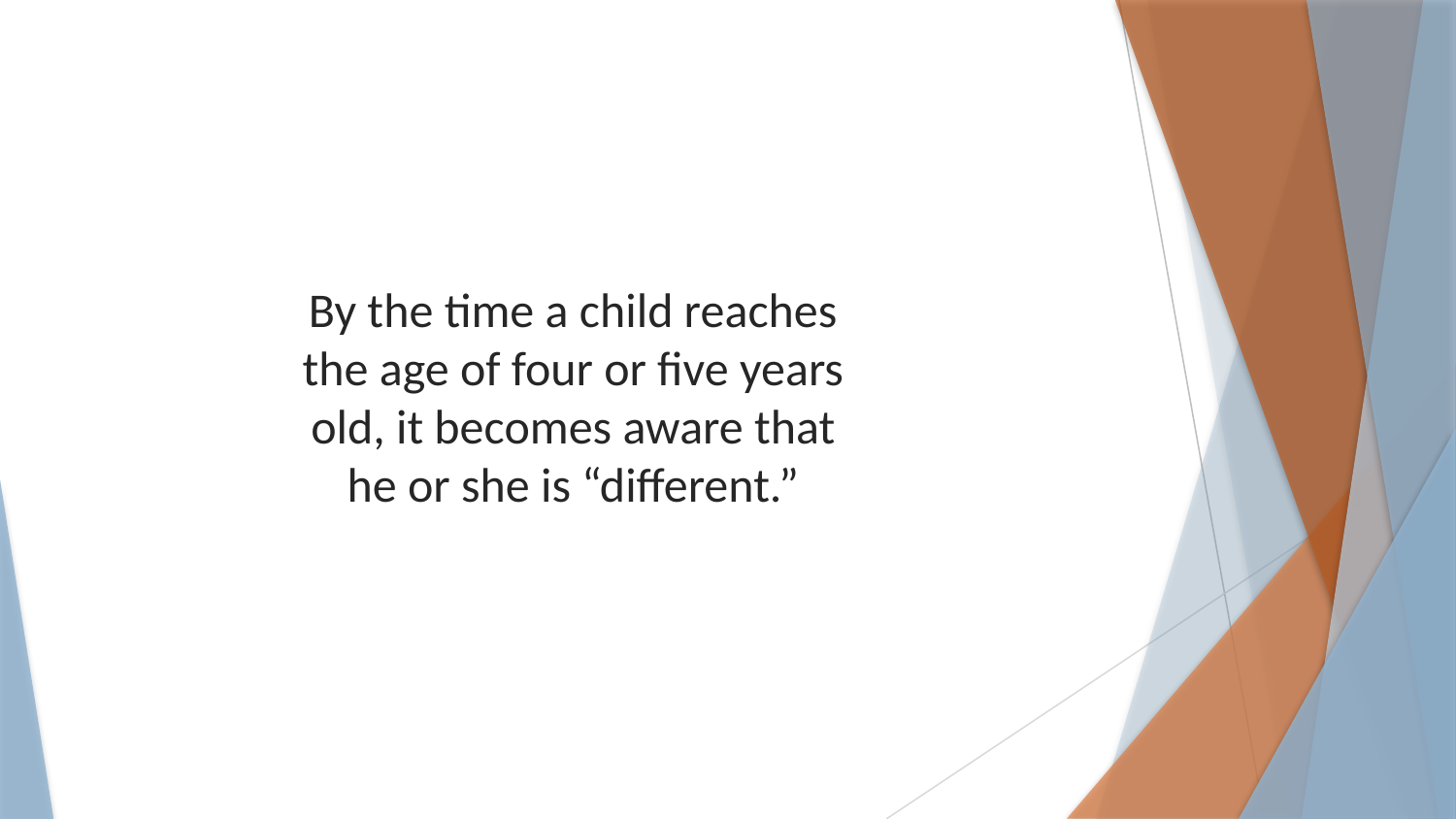

By the time a child reaches the age of four or five years old, it becomes aware that he or she is “different.”